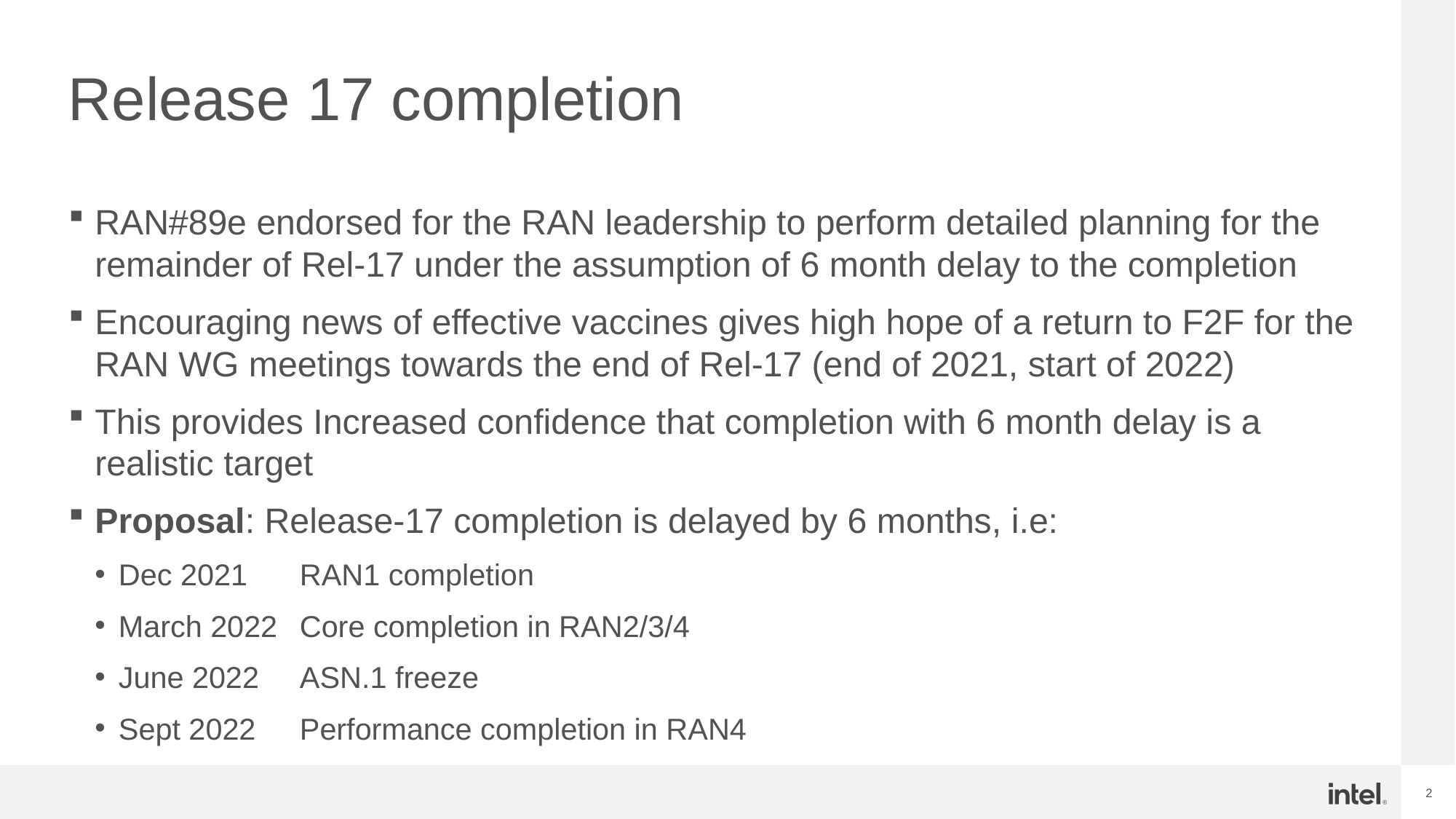

# Release 17 completion
RAN#89e endorsed for the RAN leadership to perform detailed planning for the remainder of Rel-17 under the assumption of 6 month delay to the completion
Encouraging news of effective vaccines gives high hope of a return to F2F for the RAN WG meetings towards the end of Rel-17 (end of 2021, start of 2022)
This provides Increased confidence that completion with 6 month delay is a realistic target
Proposal: Release-17 completion is delayed by 6 months, i.e:
Dec 2021		RAN1 completion
March 2022		Core completion in RAN2/3/4
June 2022		ASN.1 freeze
Sept 2022		Performance completion in RAN4